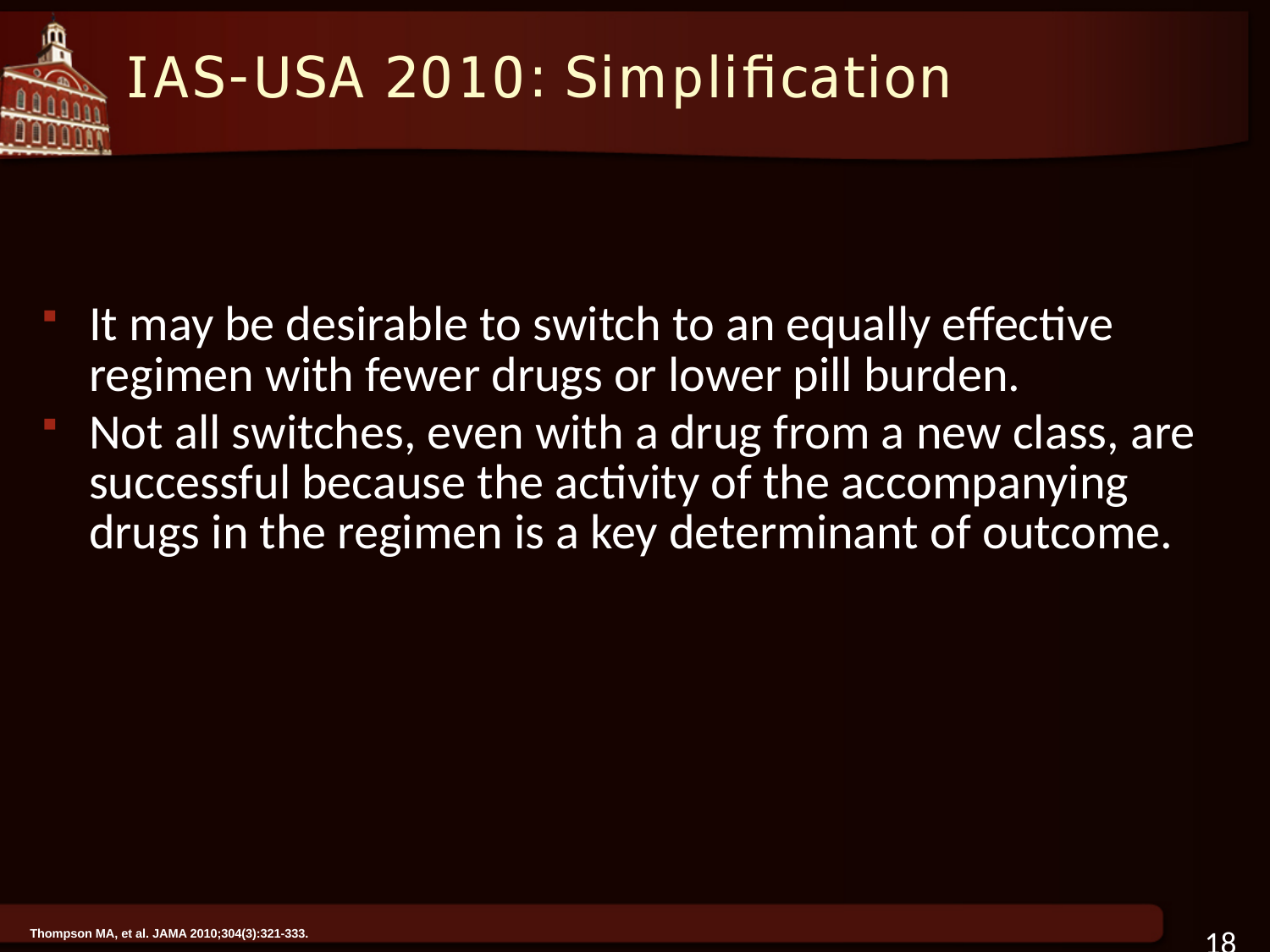

# IAS-USA 2010: Simplification
It may be desirable to switch to an equally effective regimen with fewer drugs or lower pill burden.
Not all switches, even with a drug from a new class, are successful because the activity of the accompanying drugs in the regimen is a key determinant of outcome.
18
Thompson MA, et al. JAMA 2010;304(3):321-333.